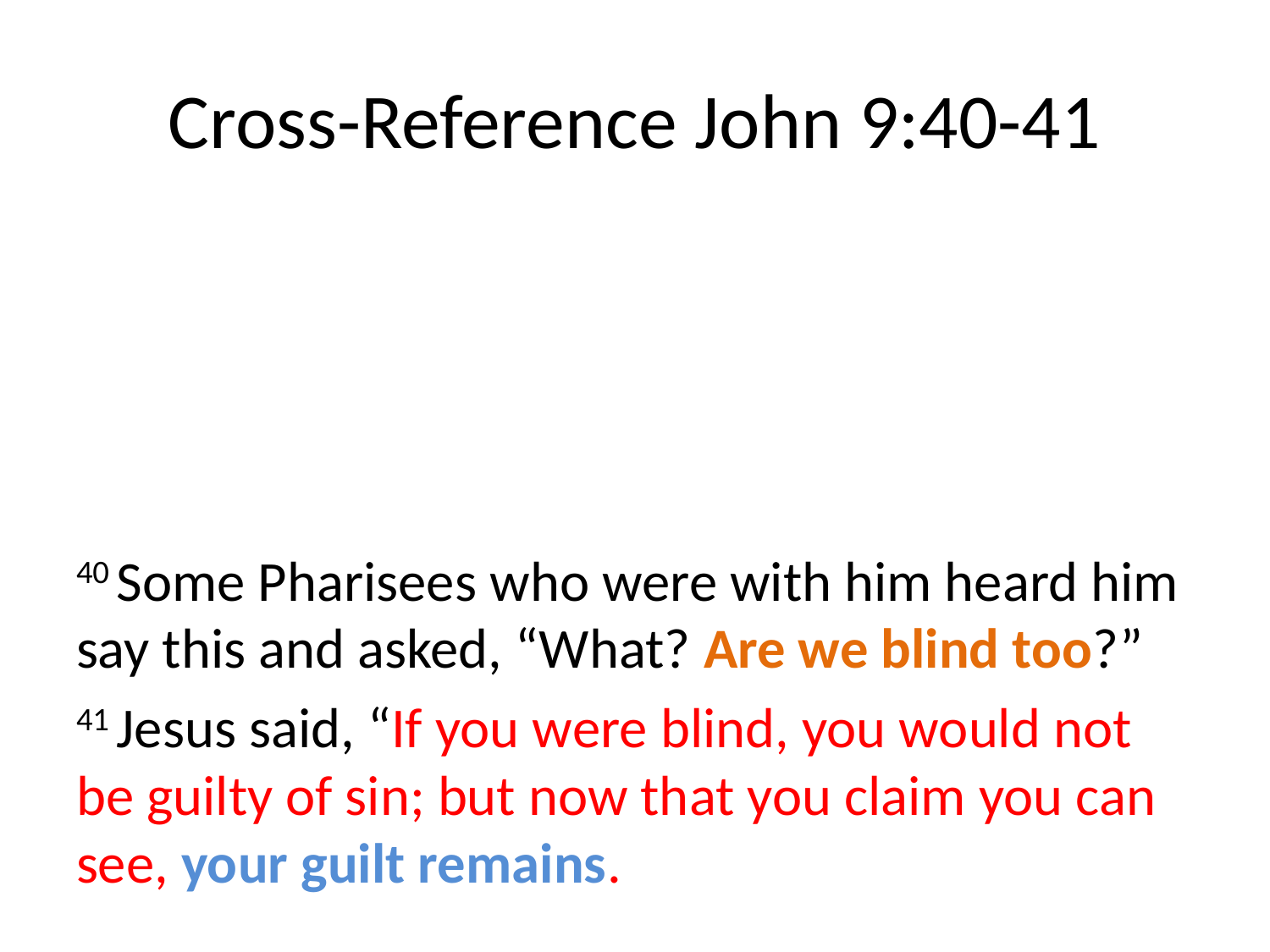

# Cross-Reference John 9:40-41

40 Some Pharisees who were with him heard him say this and asked, “What? Are we blind too?”
41 Jesus said, “If you were blind, you would not be guilty of sin; but now that you claim you can see, your guilt remains.